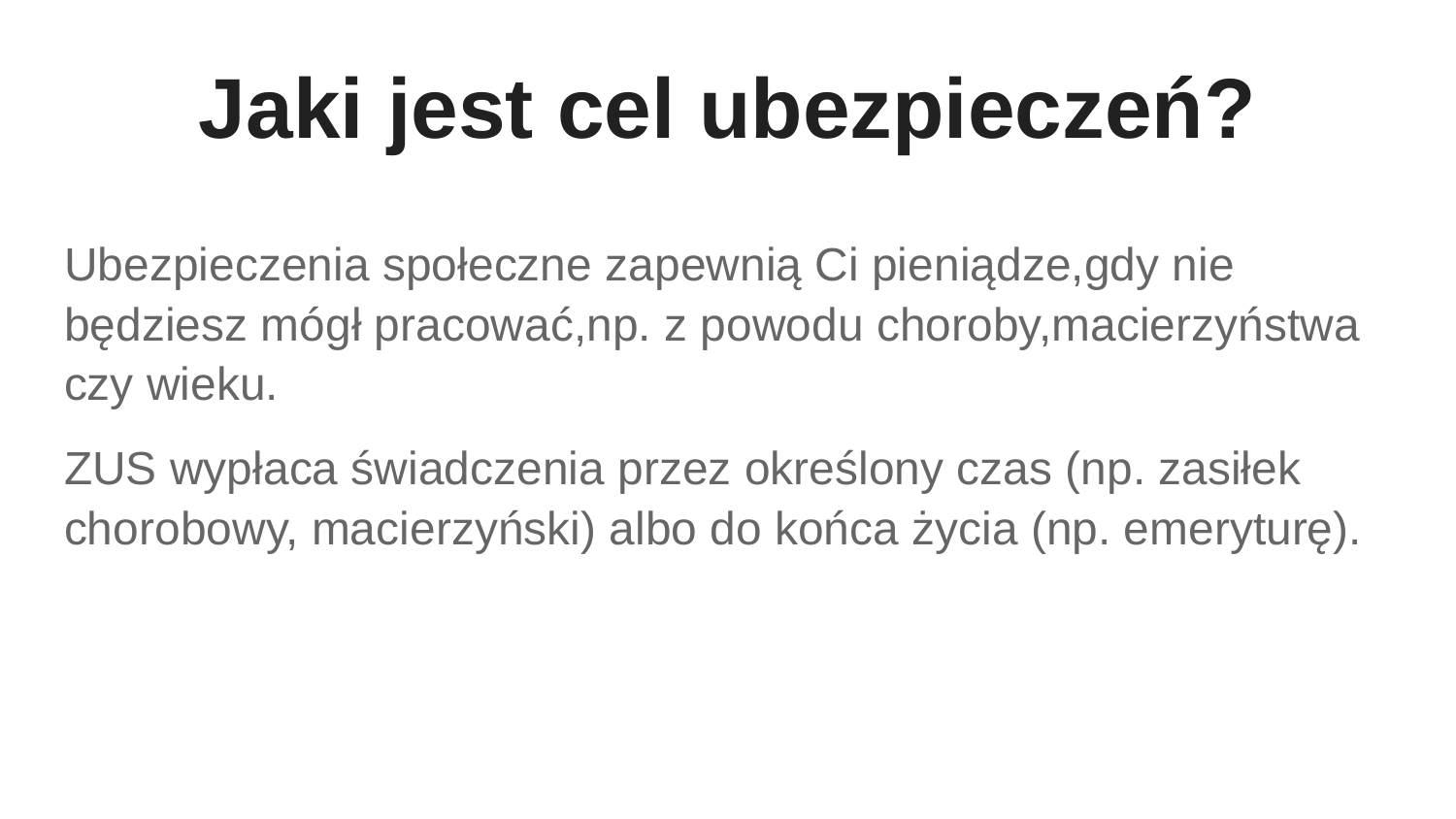

# Jaki jest cel ubezpieczeń?
Ubezpieczenia społeczne zapewnią Ci pieniądze,gdy nie będziesz mógł pracować,np. z powodu choroby,macierzyństwa czy wieku.
ZUS wypłaca świadczenia przez określony czas (np. zasiłek chorobowy, macierzyński) albo do końca życia (np. emeryturę).